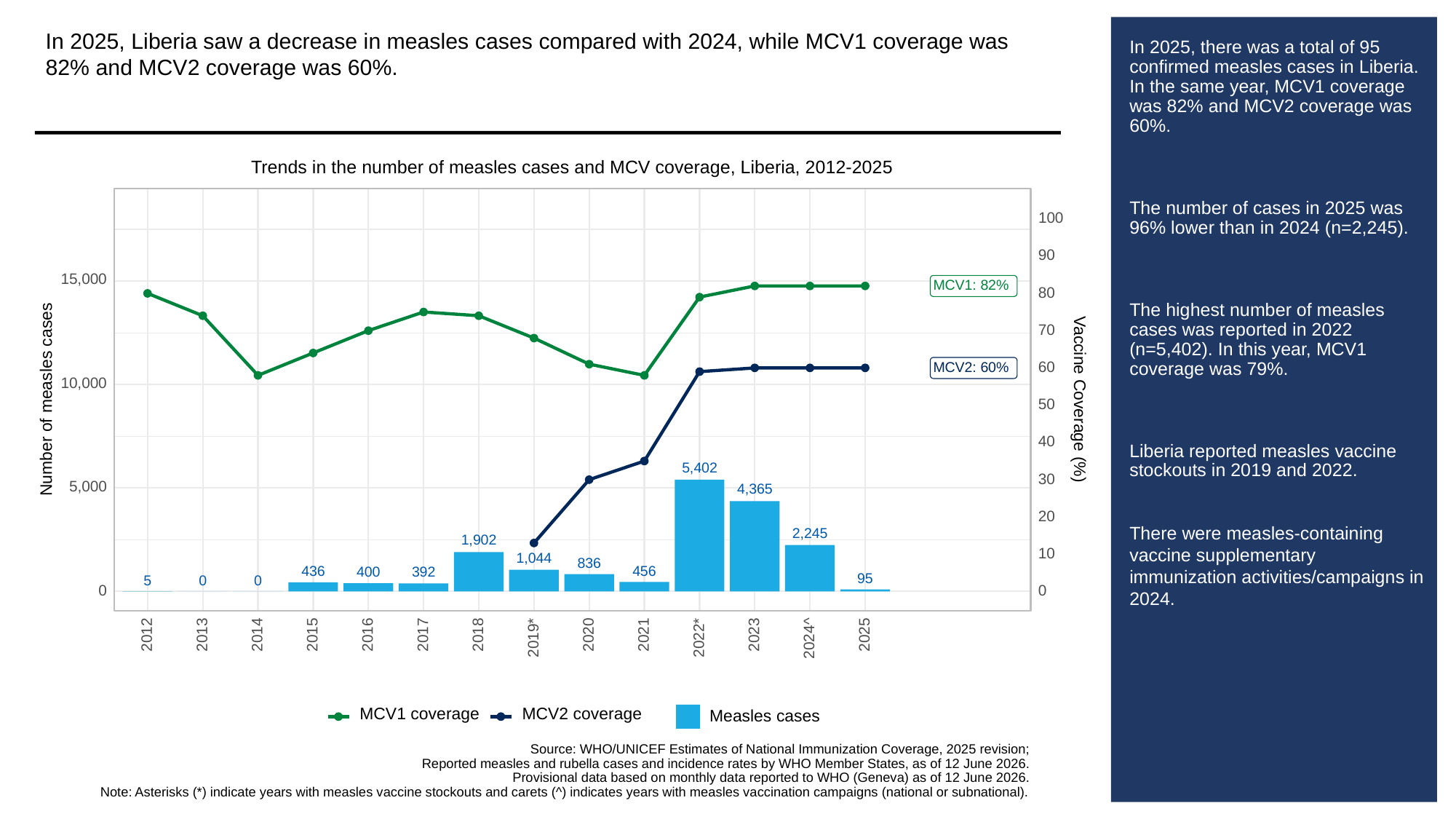

In 2025, Liberia saw a decrease in measles cases compared with 2024, while MCV1 coverage was 82% and MCV2 coverage was 60%.
# In 2025, there was a total of 95 confirmed measles cases in Liberia. In the same year, MCV1 coverage was 82% and MCV2 coverage was 60%.

The number of cases in 2025 was 96% lower than in 2024 (n=2,245).

The highest number of measles cases was reported in 2022 (n=5,402). In this year, MCV1 coverage was 79%.

Liberia reported measles vaccine stockouts in 2019 and 2022.

There were measles-containing vaccine supplementary immunization activities/campaigns in 2024.

Trends in the number of measles cases and MCV coverage, Liberia, 2012-2025

100

90
15,000

MCV1: 82%

80

70

60
MCV2: 60%

10,000

Vaccine Coverage (%)
Number of measles cases
50

40

5,402
30

5,000
4,365

20
2,245
1,902

10

1,044
836
456
436
400
392

95

0
0
5

0
0

2013
2023
2012
2014
2015
2016
2017
2018
2020
2021
2025
2019*
2022*
2024^

MCV1 coverage
MCV2 coverage
Measles cases

Source: WHO/UNICEF Estimates of National Immunization Coverage, 2025 revision;
Reported measles and rubella cases and incidence rates by WHO Member States, as of 12 June 2026.
Provisional data based on monthly data reported to WHO (Geneva) as of 12 June 2026.
Note: Asterisks (*) indicate years with measles vaccine stockouts and carets (^) indicates years with measles vaccination campaigns (national or subnational).